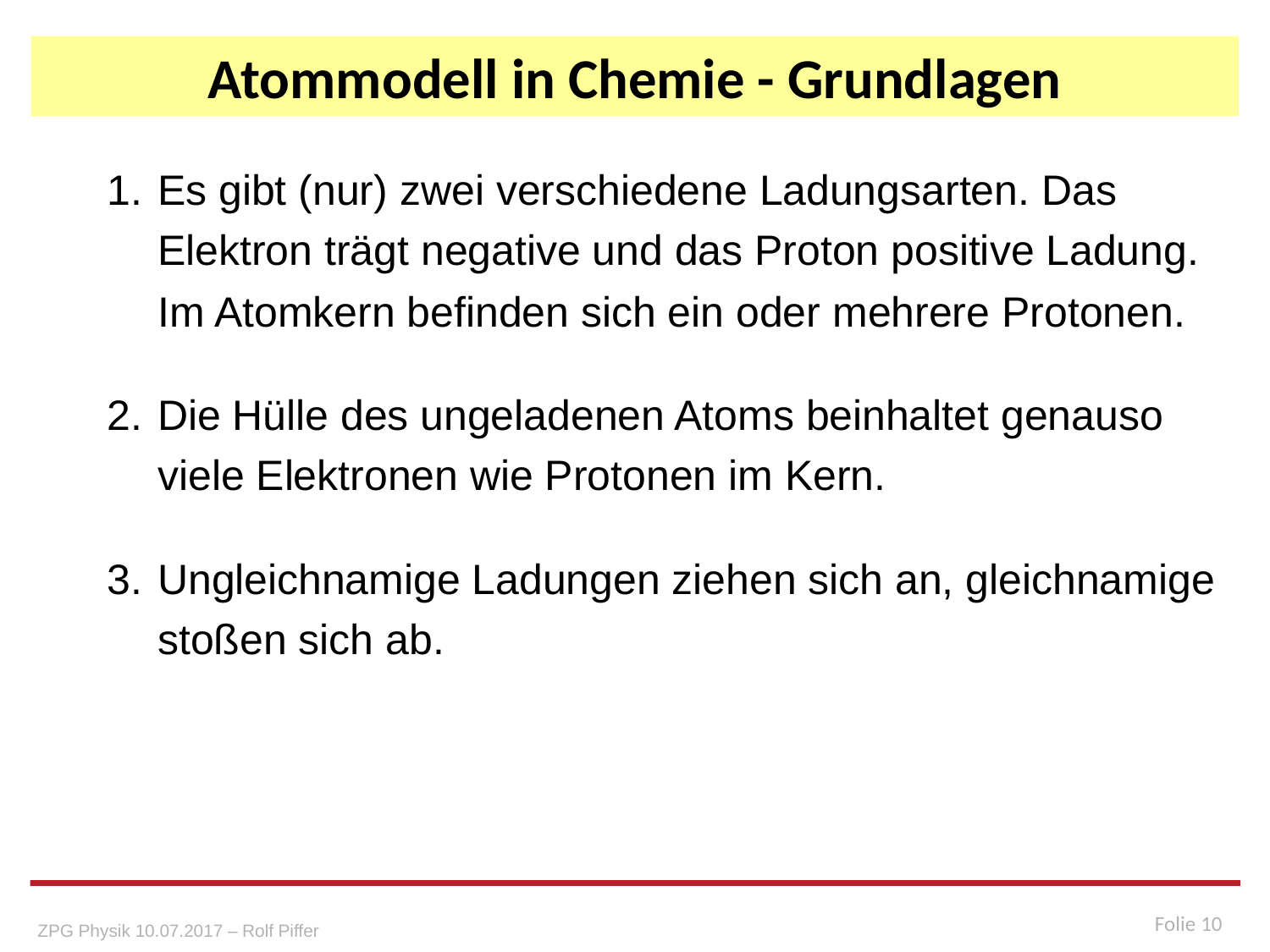

# Atommodell in Chemie - Grundlagen
Es gibt (nur) zwei verschiedene Ladungsarten. Das Elektron trägt negative und das Proton positive Ladung. Im Atomkern befinden sich ein oder mehrere Protonen.
Die Hülle des ungeladenen Atoms beinhaltet genauso viele Elektronen wie Protonen im Kern.
Ungleichnamige Ladungen ziehen sich an, gleichnamige stoßen sich ab.

Folie 10
ZPG Physik 10.07.2017 – Rolf Piffer